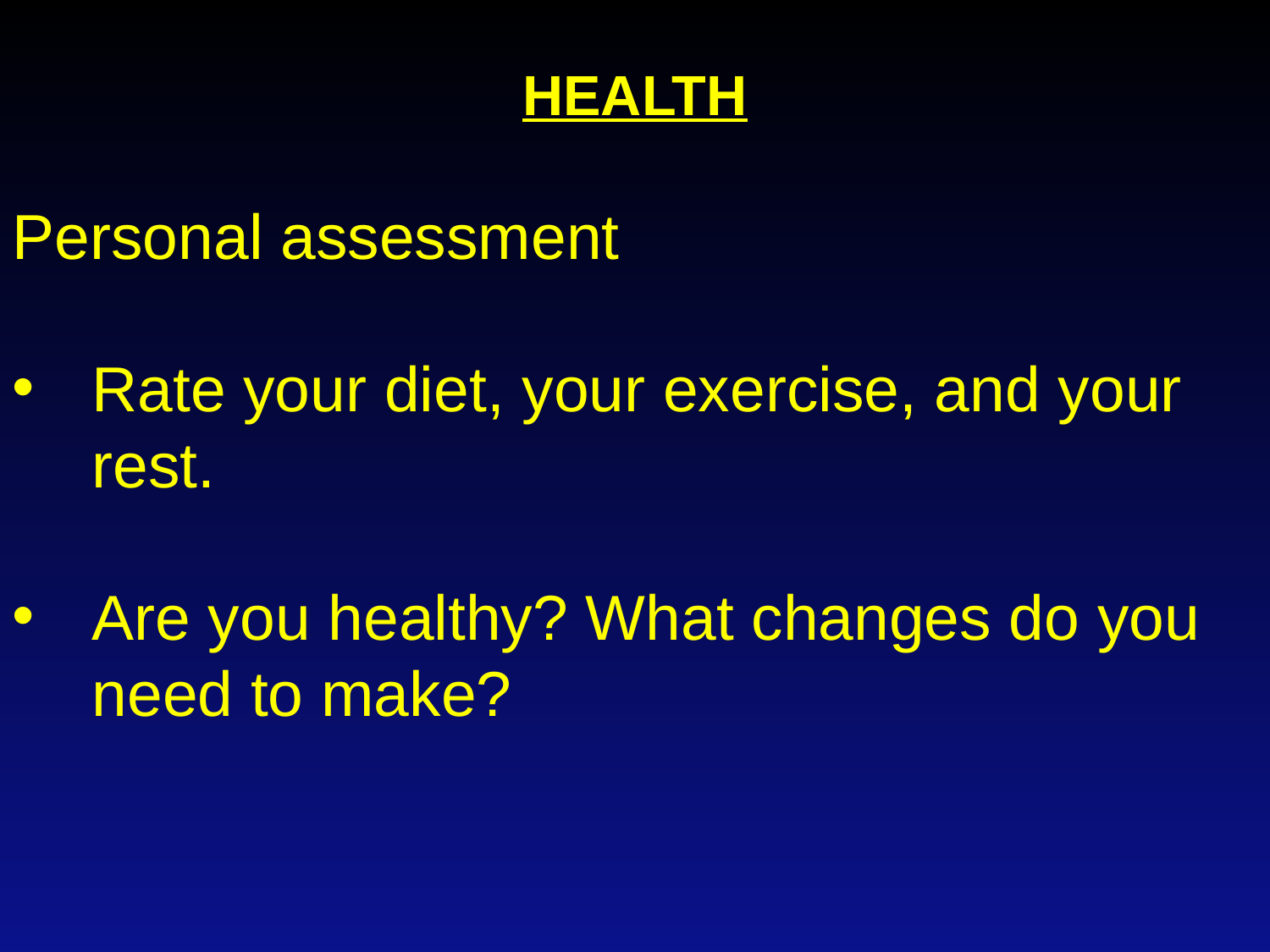

HEALTH

Personal assessment

Rate your diet, your exercise, and your rest.

Are you healthy? What changes do you need to make?